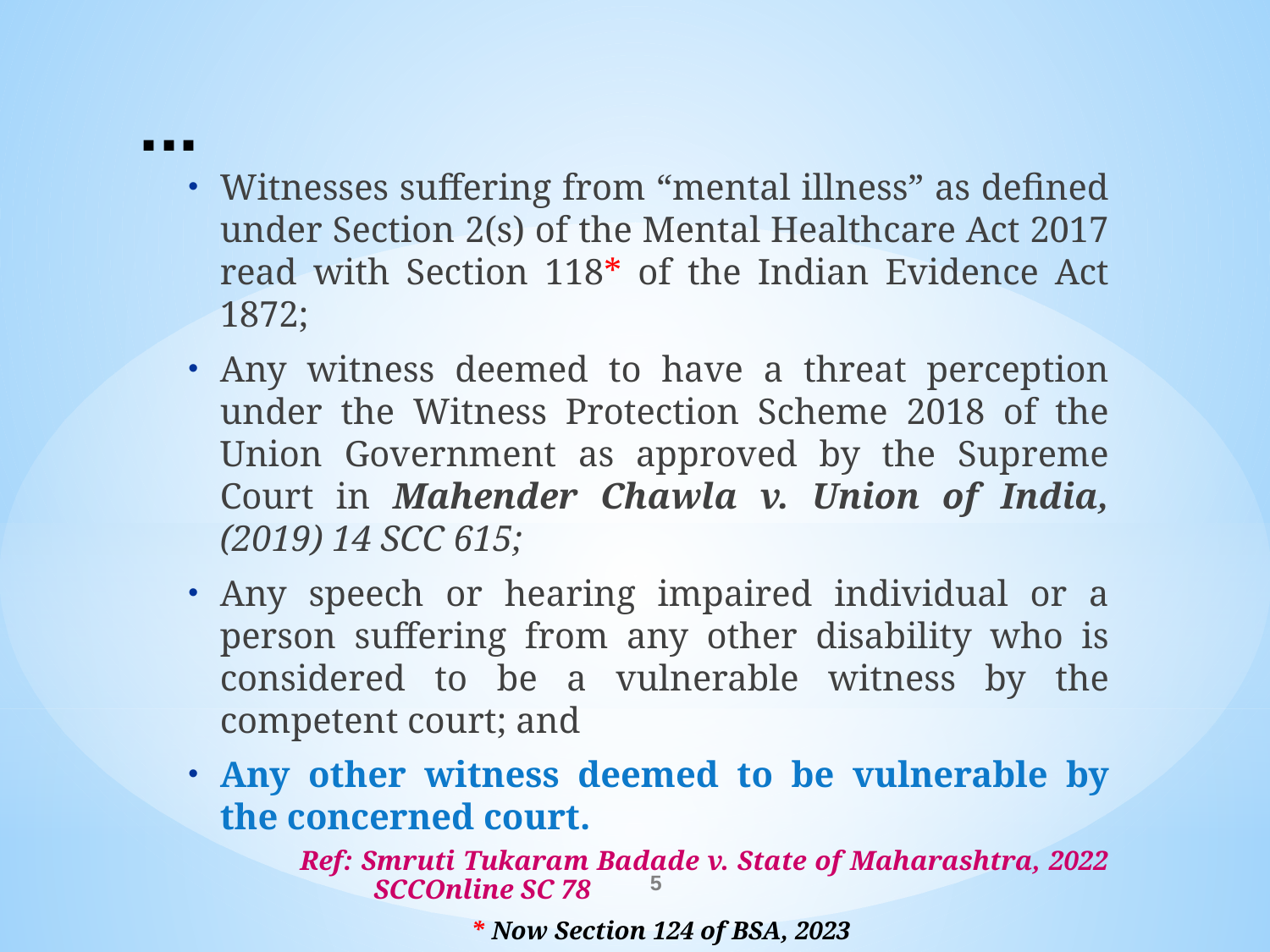

...
Witnesses suffering from “mental illness” as defined under Section 2(s) of the Mental Healthcare Act 2017 read with Section 118* of the Indian Evidence Act 1872;
Any witness deemed to have a threat perception under the Witness Protection Scheme 2018 of the Union Government as approved by the Supreme Court in Mahender Chawla v. Union of India, (2019) 14 SCC 615;
Any speech or hearing impaired individual or a person suffering from any other disability who is considered to be a vulnerable witness by the competent court; and
Any other witness deemed to be vulnerable by the concerned court.
Ref: Smruti Tukaram Badade v. State of Maharashtra, 2022 SCCOnline SC 78
                   * Now Section 124 of BSA, 2023

5